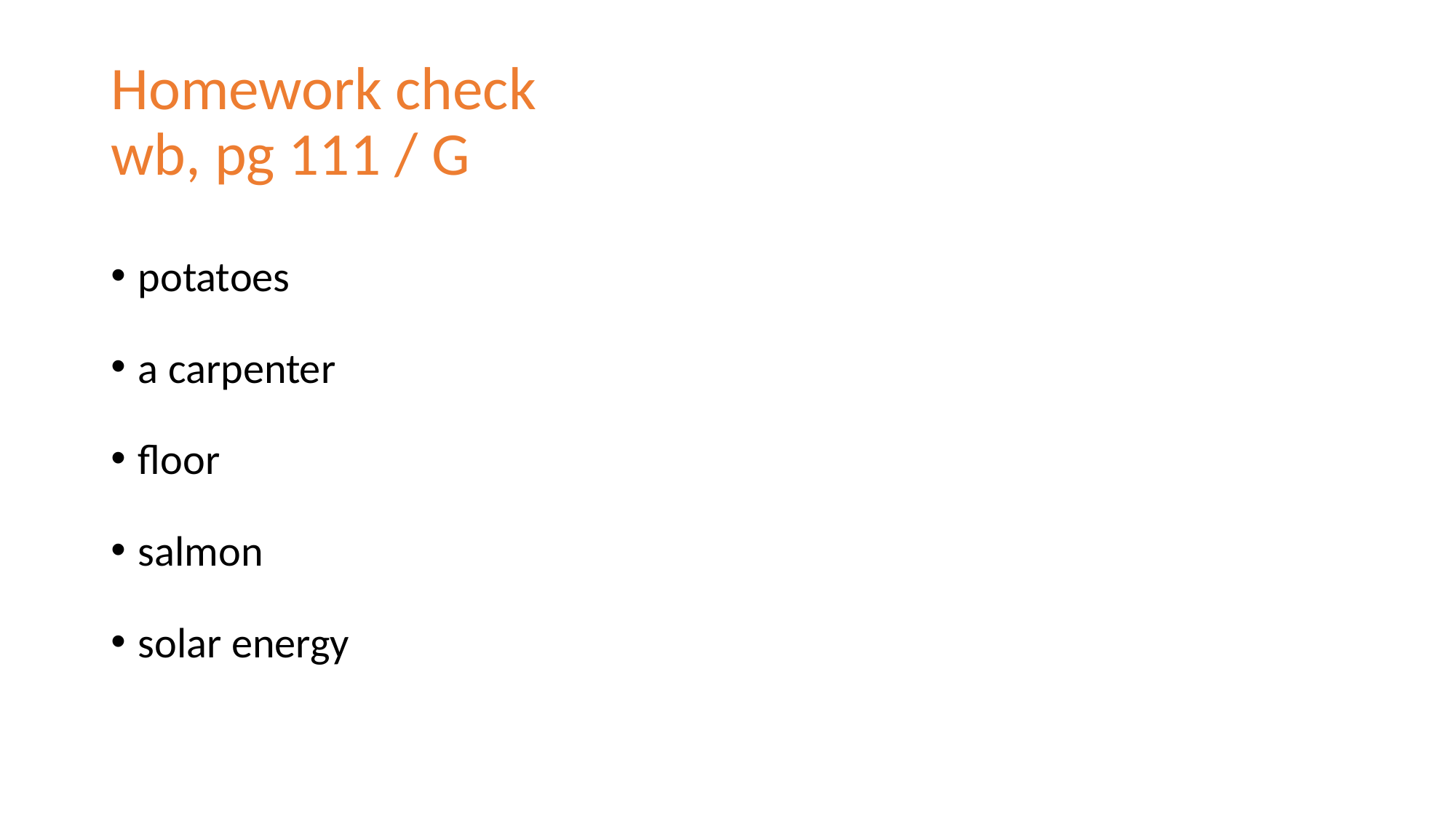

# Homework check wb, pg 111 / G
potatoes
a carpenter
floor
salmon
solar energy